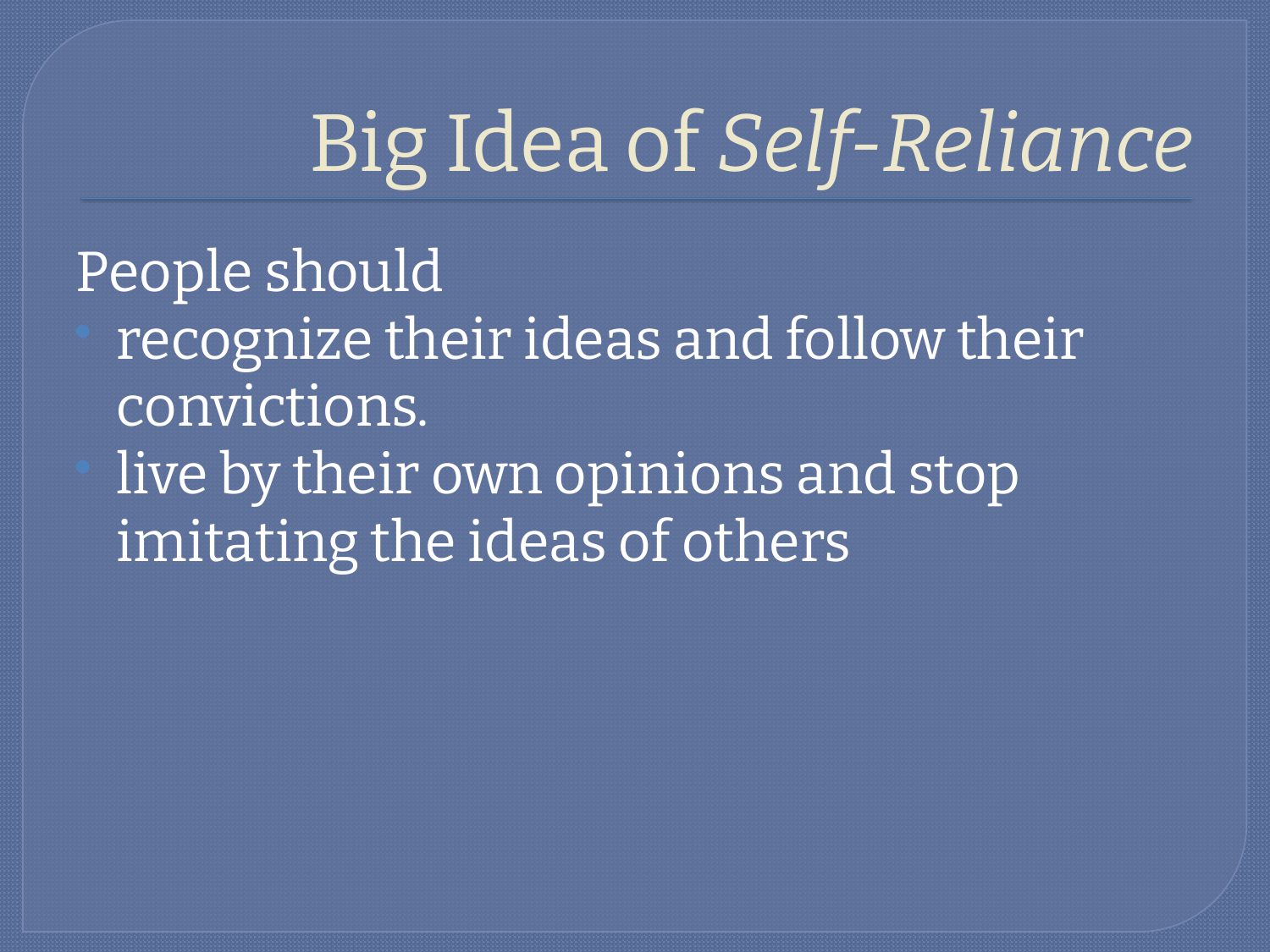

# Big Idea of Self-Reliance
People should
recognize their ideas and follow their convictions.
live by their own opinions and stop imitating the ideas of others